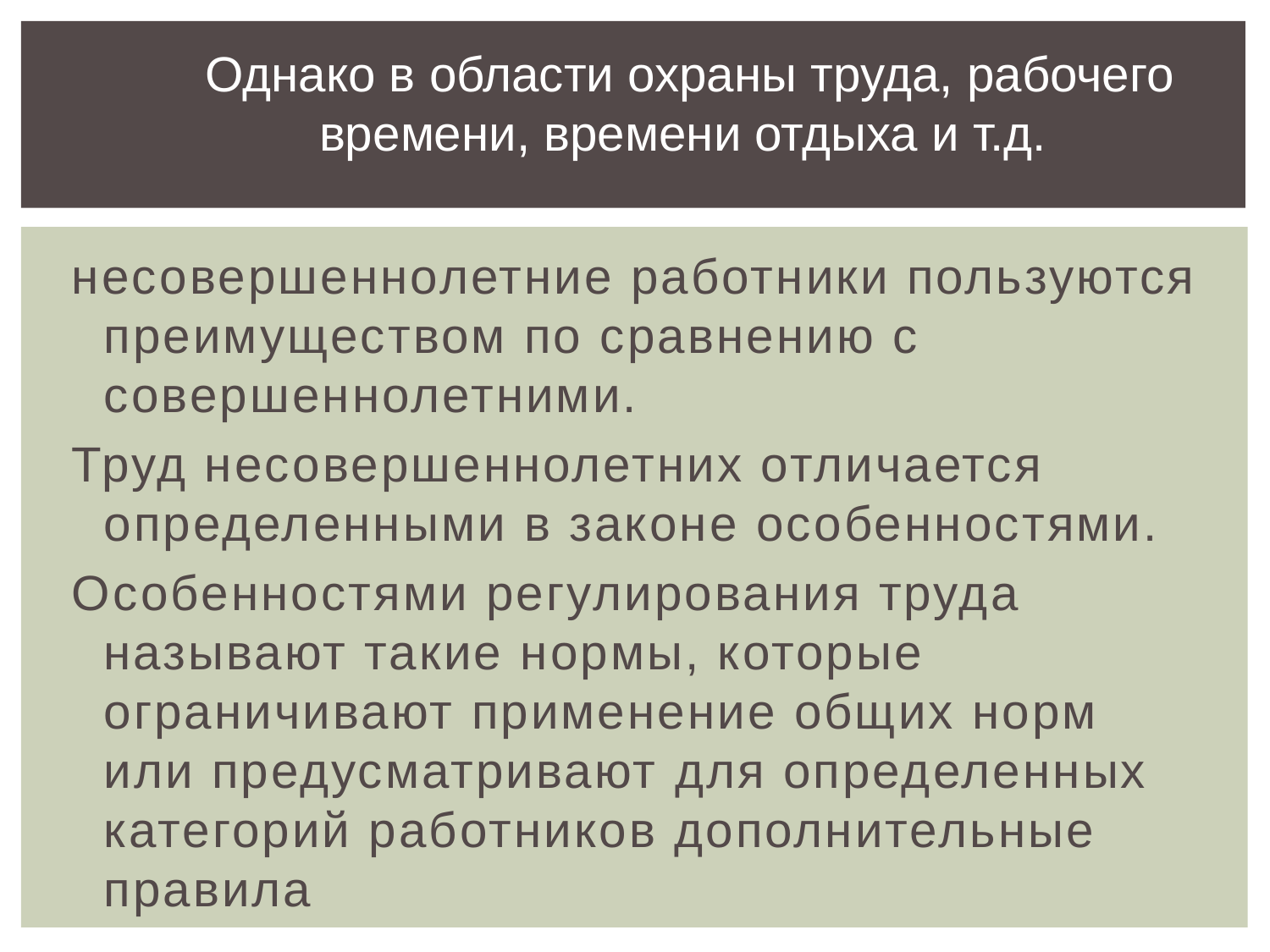

Однако в области охраны труда, рабочего времени, времени отдыха и т.д.
несовершеннолетние работники пользуются преимуществом по сравнению с совершеннолетними.
Труд несовершеннолетних отличается определенными в законе особенностями.
Особенностями регулирования труда называют такие нормы, которые ограничивают применение общих норм или предусматривают для определенных категорий работников дополнительные правила